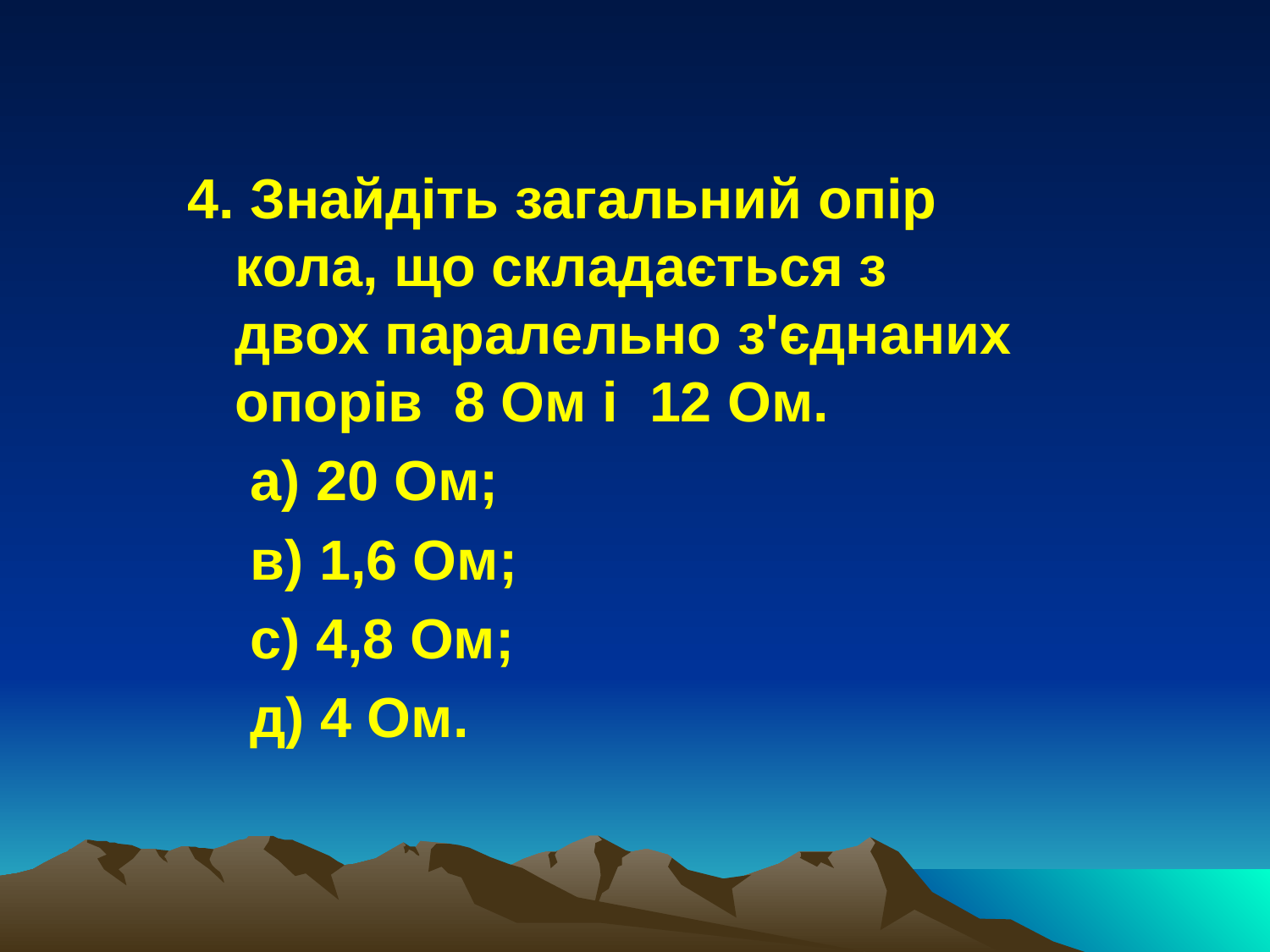

#
4. Знайдіть загальний опір кола, що складається з двох паралельно з'єднаних опорів  8 Ом і  12 Ом.
    а) 20 Ом;
    в) 1,6 Ом;
    с) 4,8 Ом;
    д) 4 Ом.